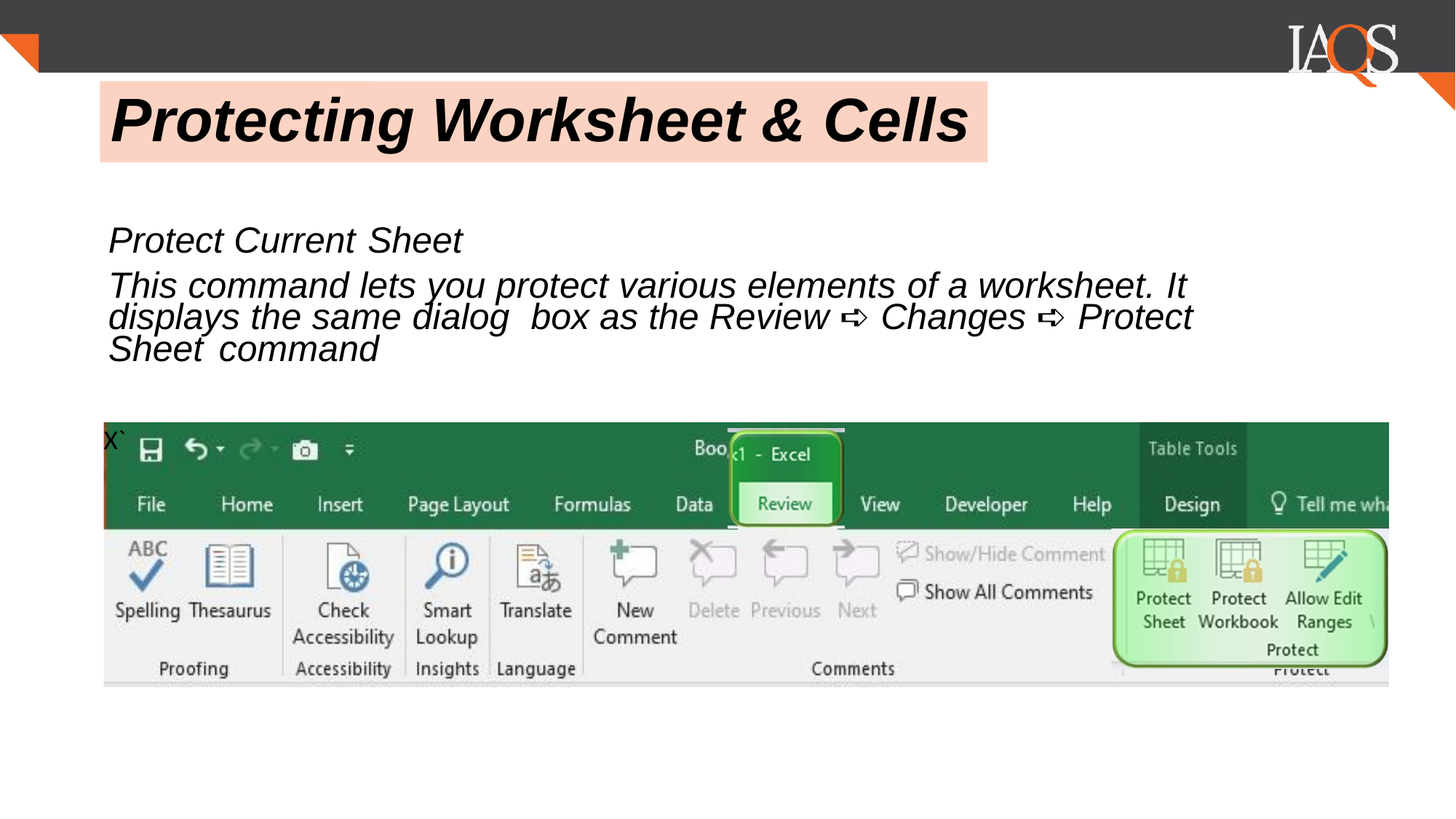

.

# Protecting Worksheet & Cells
Protect Current Sheet
This command lets you protect various elements of a worksheet. It displays the same dialog  box as the Review ➪ Changes ➪ Protect Sheet command
X`